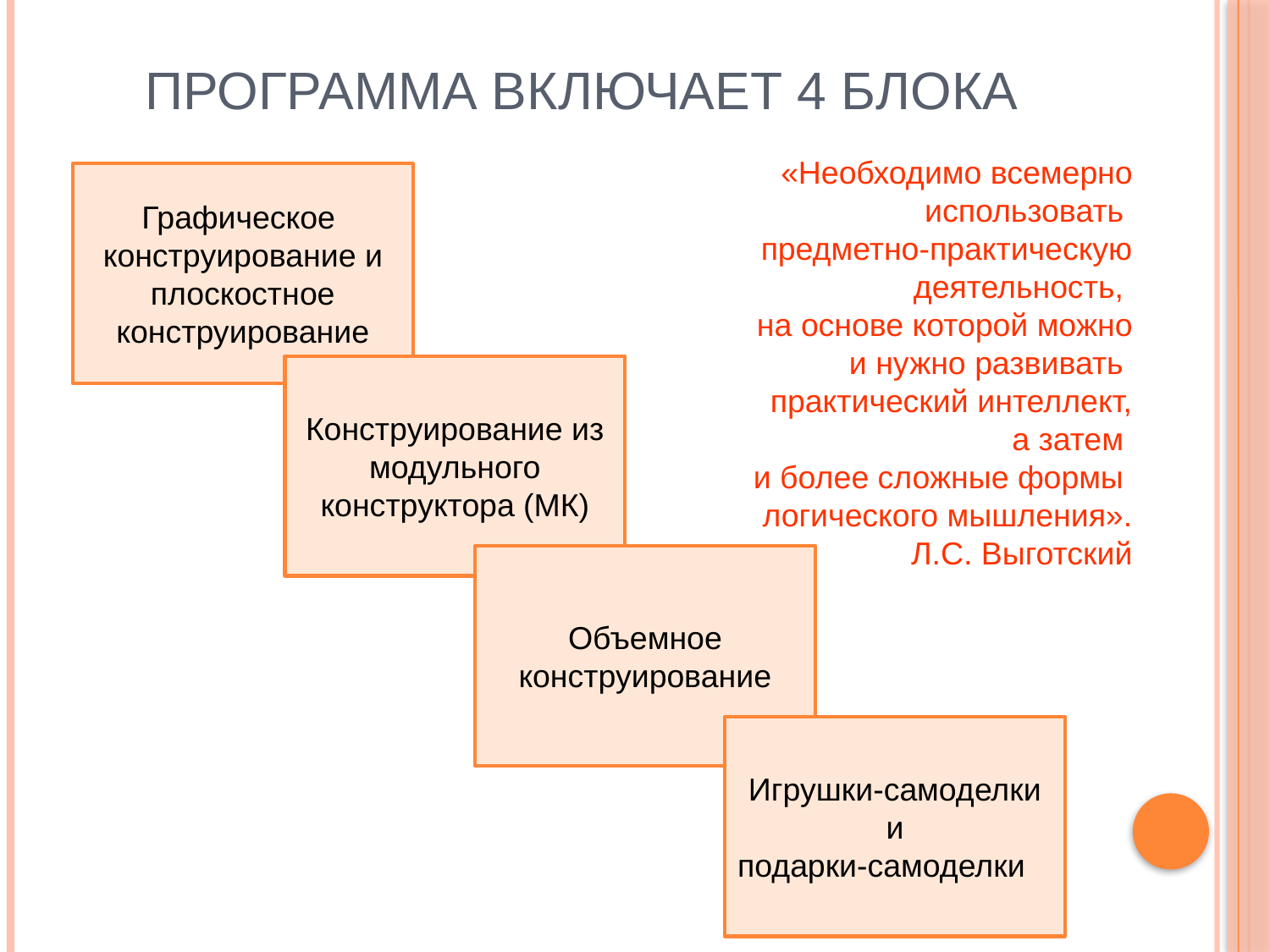

# Программа включает 4 блока
 «Необходимо всемерно использовать
предметно-практическую деятельность,
на основе которой можно и нужно развивать
практический интеллект,
а затем
и более сложные формы
логического мышления».
Л.С. Выготский

Графическое  конструирование и плоскостное конструирование
Конструирование из модульного конструктора (МК)
Объемное конструирование
Игрушки-самоделки и
подарки-самоделки